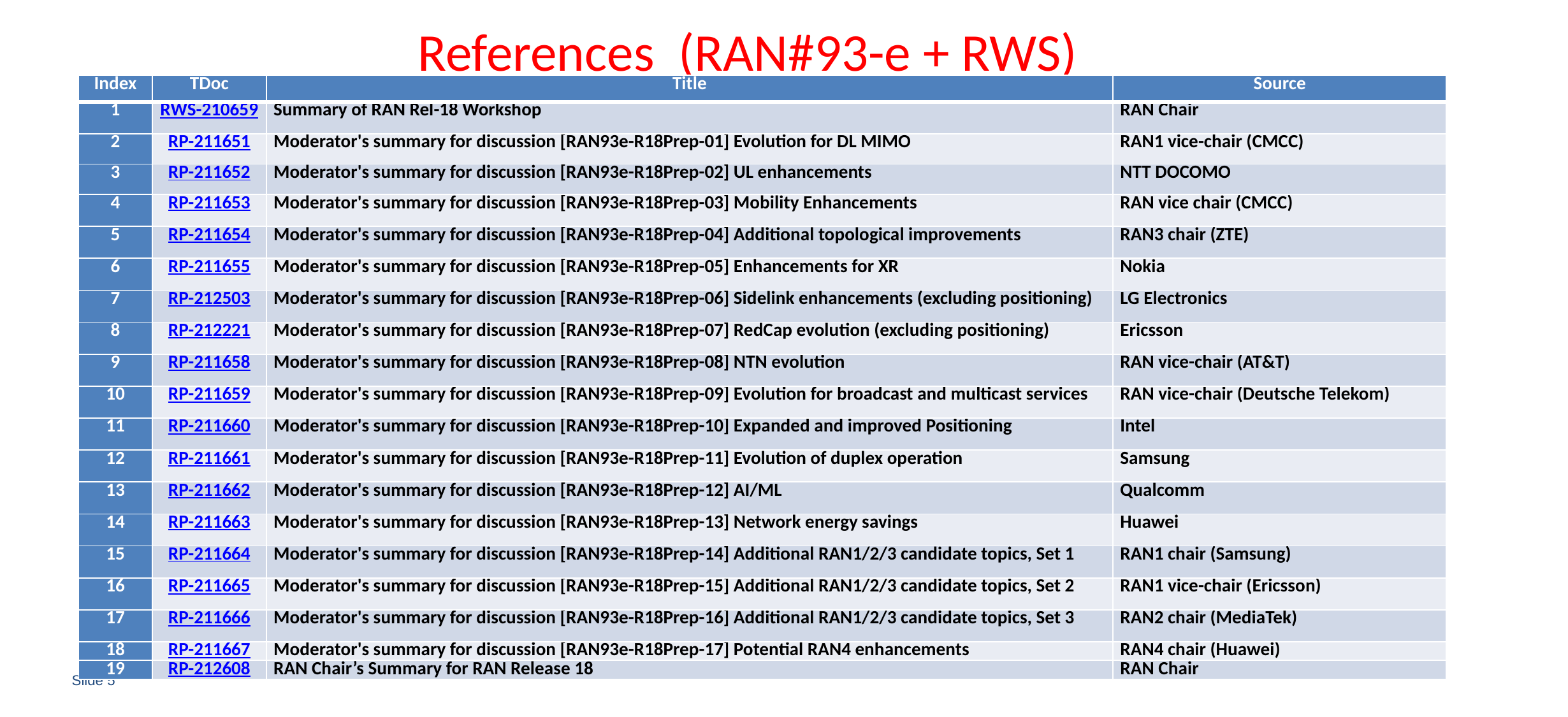

# References  (RAN#93-e + RWS)
| Index | TDoc | Title | Source |
| --- | --- | --- | --- |
| 1 | RWS-210659 | Summary of RAN Rel-18 Workshop | RAN Chair |
| 2 | RP-211651 | Moderator's summary for discussion [RAN93e-R18Prep-01] Evolution for DL MIMO | RAN1 vice-chair (CMCC) |
| 3 | RP-211652 | Moderator's summary for discussion [RAN93e-R18Prep-02] UL enhancements | NTT DOCOMO |
| 4 | RP-211653 | Moderator's summary for discussion [RAN93e-R18Prep-03] Mobility Enhancements | RAN vice chair (CMCC) |
| 5 | RP-211654 | Moderator's summary for discussion [RAN93e-R18Prep-04] Additional topological improvements | RAN3 chair (ZTE) |
| 6 | RP-211655 | Moderator's summary for discussion [RAN93e-R18Prep-05] Enhancements for XR | Nokia |
| 7 | RP-212503 | Moderator's summary for discussion [RAN93e-R18Prep-06] Sidelink enhancements (excluding positioning) | LG Electronics |
| 8 | RP-212221 | Moderator's summary for discussion [RAN93e-R18Prep-07] RedCap evolution (excluding positioning) | Ericsson |
| 9 | RP-211658 | Moderator's summary for discussion [RAN93e-R18Prep-08] NTN evolution | RAN vice-chair (AT&T) |
| 10 | RP-211659 | Moderator's summary for discussion [RAN93e-R18Prep-09] Evolution for broadcast and multicast services | RAN vice-chair (Deutsche Telekom) |
| 11 | RP-211660 | Moderator's summary for discussion [RAN93e-R18Prep-10] Expanded and improved Positioning | Intel |
| 12 | RP-211661 | Moderator's summary for discussion [RAN93e-R18Prep-11] Evolution of duplex operation | Samsung |
| 13 | RP-211662 | Moderator's summary for discussion [RAN93e-R18Prep-12] AI/ML | Qualcomm |
| 14 | RP-211663 | Moderator's summary for discussion [RAN93e-R18Prep-13] Network energy savings | Huawei |
| 15 | RP-211664 | Moderator's summary for discussion [RAN93e-R18Prep-14] Additional RAN1/2/3 candidate topics, Set 1 | RAN1 chair (Samsung) |
| 16 | RP-211665 | Moderator's summary for discussion [RAN93e-R18Prep-15] Additional RAN1/2/3 candidate topics, Set 2 | RAN1 vice-chair (Ericsson) |
| 17 | RP-211666 | Moderator's summary for discussion [RAN93e-R18Prep-16] Additional RAN1/2/3 candidate topics, Set 3 | RAN2 chair (MediaTek) |
| 18 | RP-211667 | Moderator's summary for discussion [RAN93e-R18Prep-17] Potential RAN4 enhancements | RAN4 chair (Huawei) |
| 19 | RP-212608 | RAN Chair’s Summary for RAN Release 18 | RAN Chair |